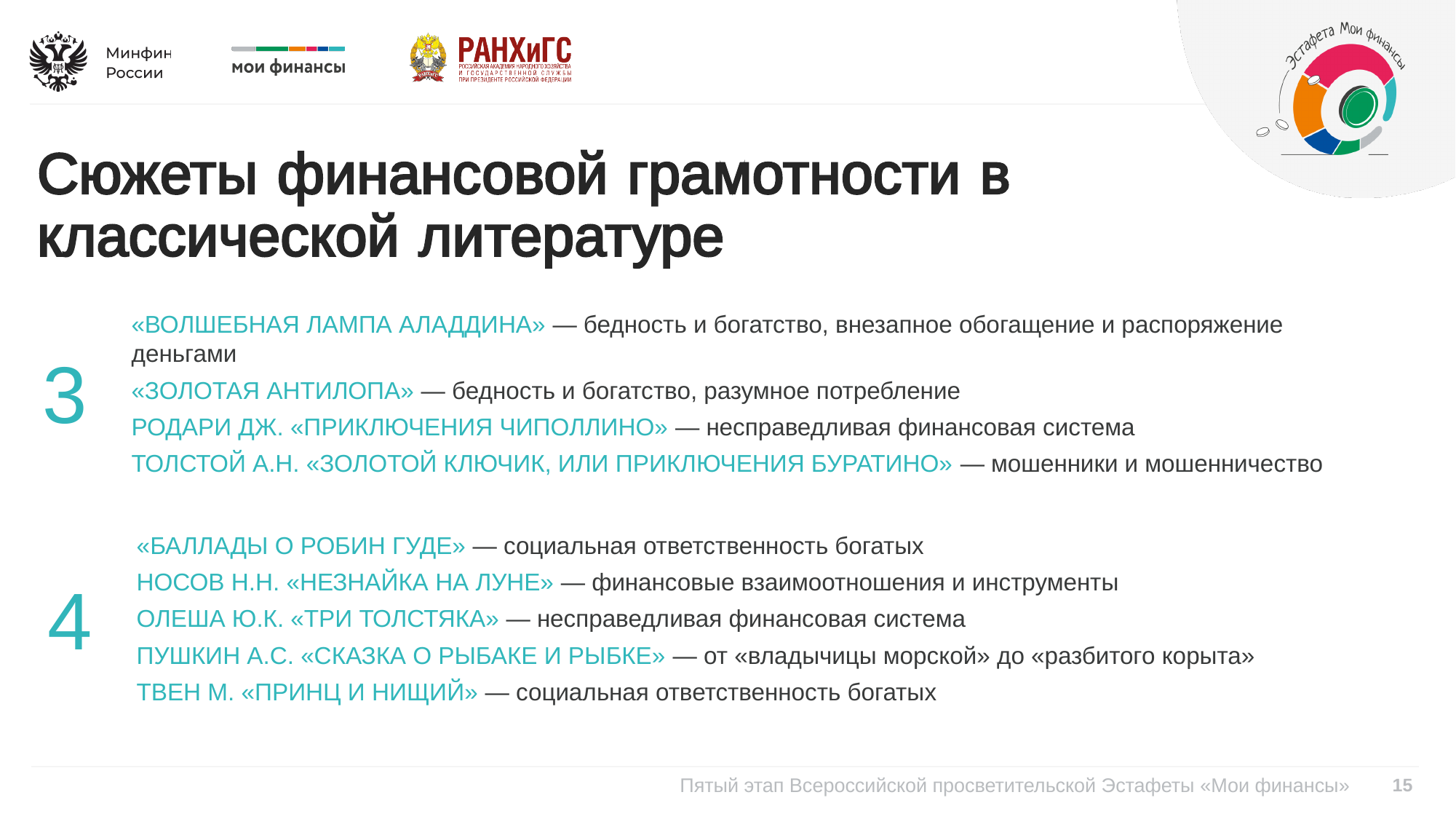

Сюжеты финансовой грамотности в классической литературе
«Волшебная лампа Аладдина» — бедность и богатство, внезапное обогащение и распоряжение деньгами
«Золотая антилопа» — бедность и богатство, разумное потребление
Родари Дж. «Приключения Чиполлино» — несправедливая финансовая система
Толстой А.Н. «Золотой ключик, или Приключения Буратино» — мошенники и мошенничество
3
«Баллады о Робин Гуде» — социальная ответственность богатых
Носов Н.Н. «Незнайка на Луне» — финансовые взаимоотношения и инструменты
Олеша Ю.К. «Три толстяка» — несправедливая финансовая система
Пушкин А.С. «Сказка о рыбаке и рыбке» — от «владычицы морской» до «разбитого корыта»
Твен М. «Принц и нищий» — социальная ответственность богатых
4